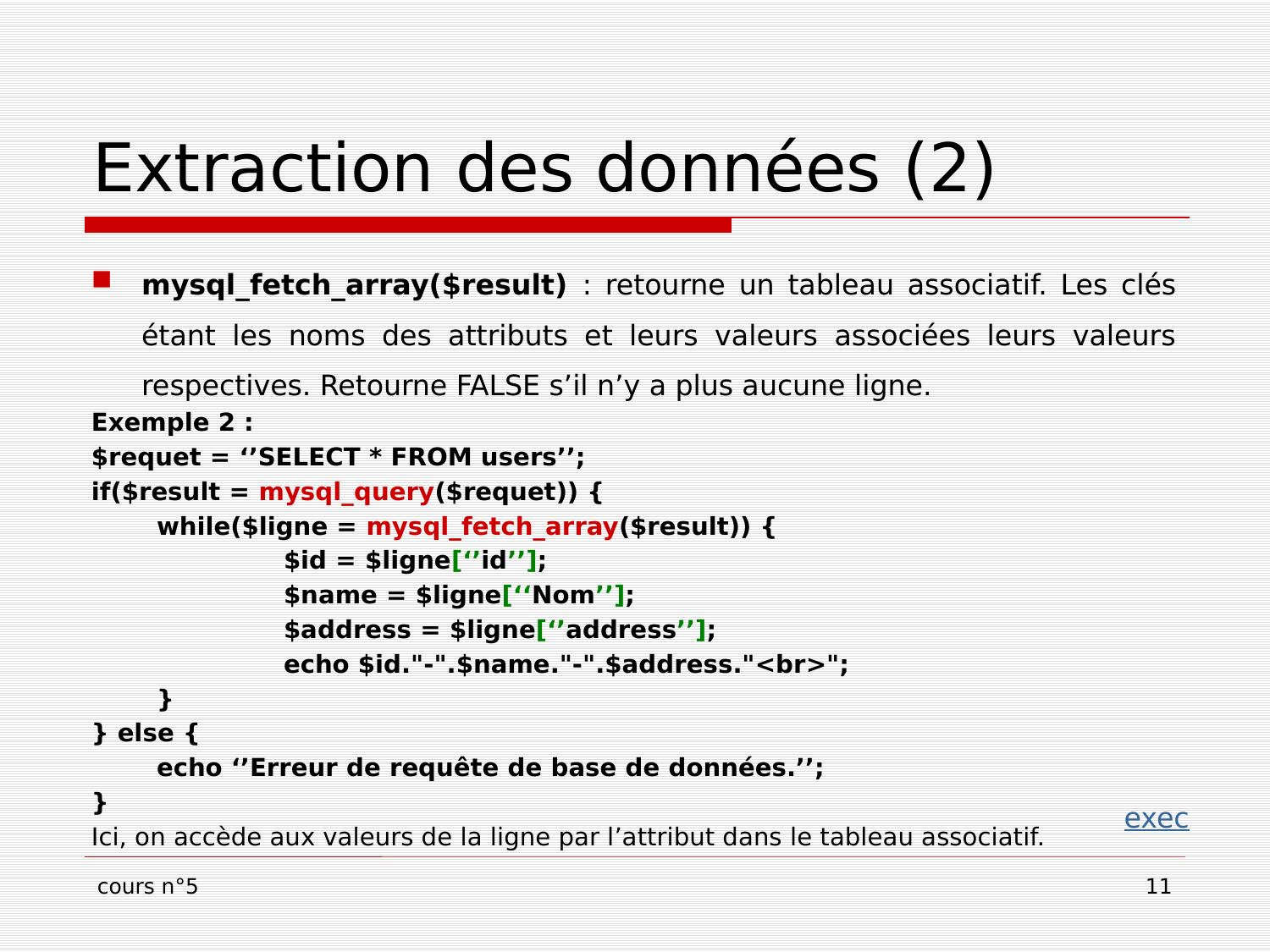

# Extraction des données (2)
mysql_fetch_array($result) : retourne un tableau associatif. Les clés étant les noms des attributs et leurs valeurs associées leurs valeurs respectives. Retourne FALSE s’il n’y a plus aucune ligne.
Exemple 2 :
$requet = ‘’SELECT * FROM users’’;
if($result = mysql_query($requet)) {
	while($ligne = mysql_fetch_array($result)) {
		$id = $ligne[‘’id’’];
 		$name = $ligne[‘‘Nom’’];
		$address = $ligne[‘’address’’];
		echo $id."-".$name."-".$address."<br>";
	}
} else {
	echo ‘’Erreur de requête de base de données.’’;
}
Ici, on accède aux valeurs de la ligne par l’attribut dans le tableau associatif.

exec
cours n°5
11